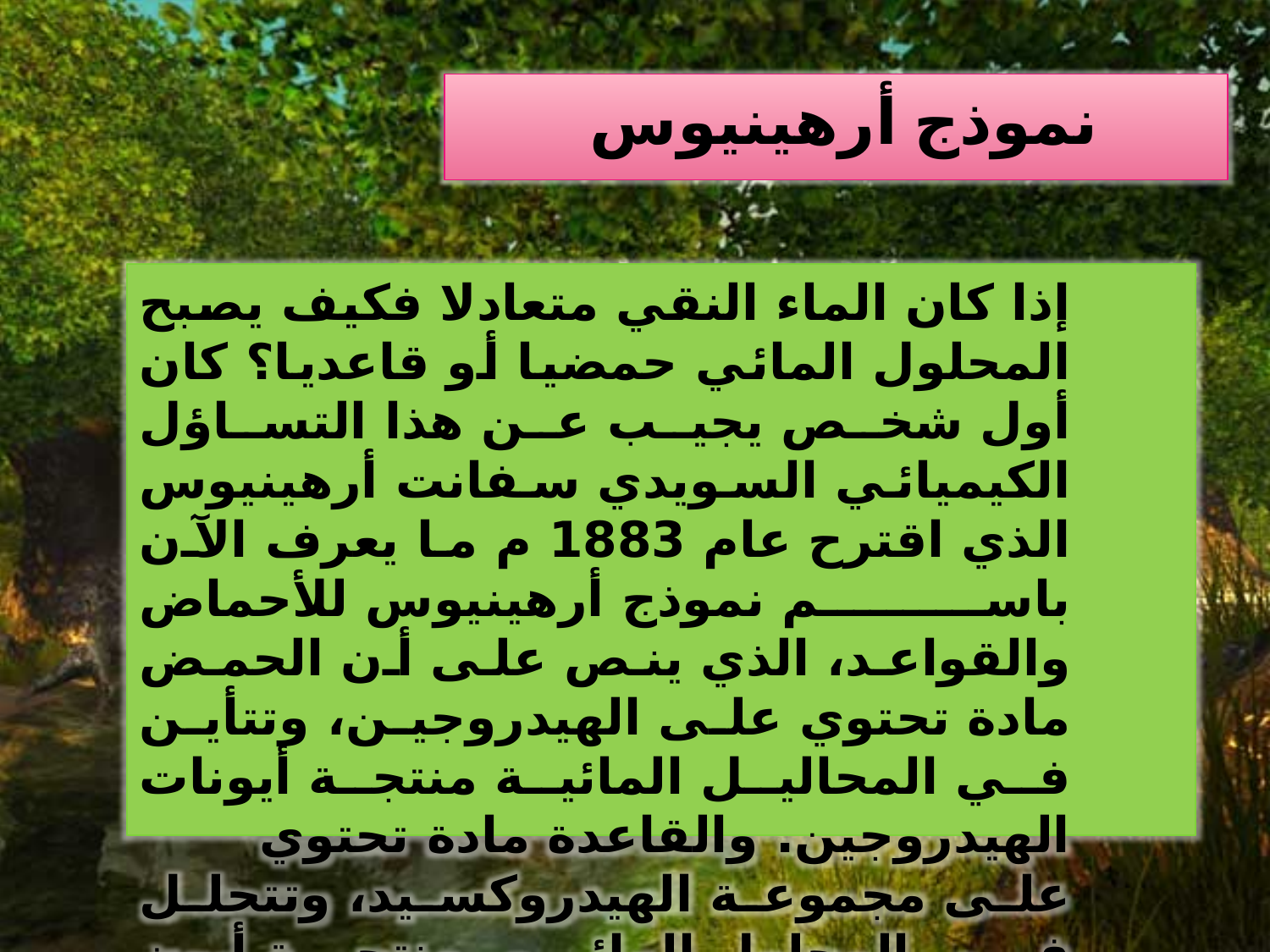

نموذج أرهينيوس
      إذا كان الماء النقي متعادلا فكيف يصبح المحلول المائي حمضيا أو قاعديا؟ كان أول شخص يجيب عن هذا التساؤل الكيميائي السويدي سفانت أرهينيوس الذي اقترح عام 1883 م ما يعرف الآن باسم نموذج أرهينيوس للأحماض والقواعد، الذي ينص على أن الحمض مادة تحتوي على الهيدروجين، وتتأين في المحاليل المائية منتجة أيونات الهيدروجين. والقاعدة مادة تحتوي على مجموعة الهيدروكسيد، وتتحلل في المحلول المائي منتجة أيون الهيدروكسيد.